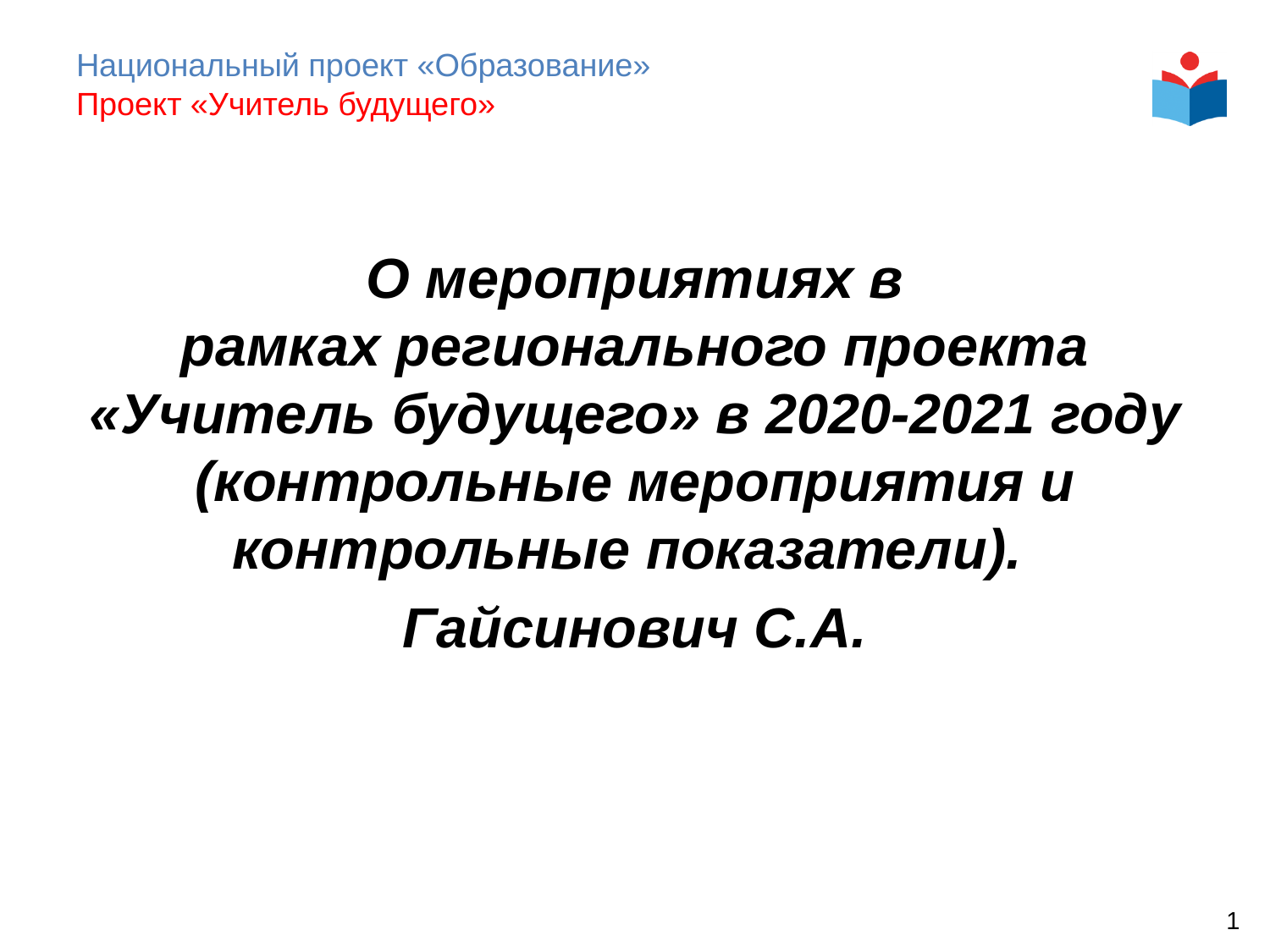

# Национальный проект «Образование» Проект «Учитель будущего»

О мероприятиях в рамках регионального проекта «Учитель будущего» в 2020-2021 году (контрольные мероприятия и контрольные показатели).
Гайсинович С.А.